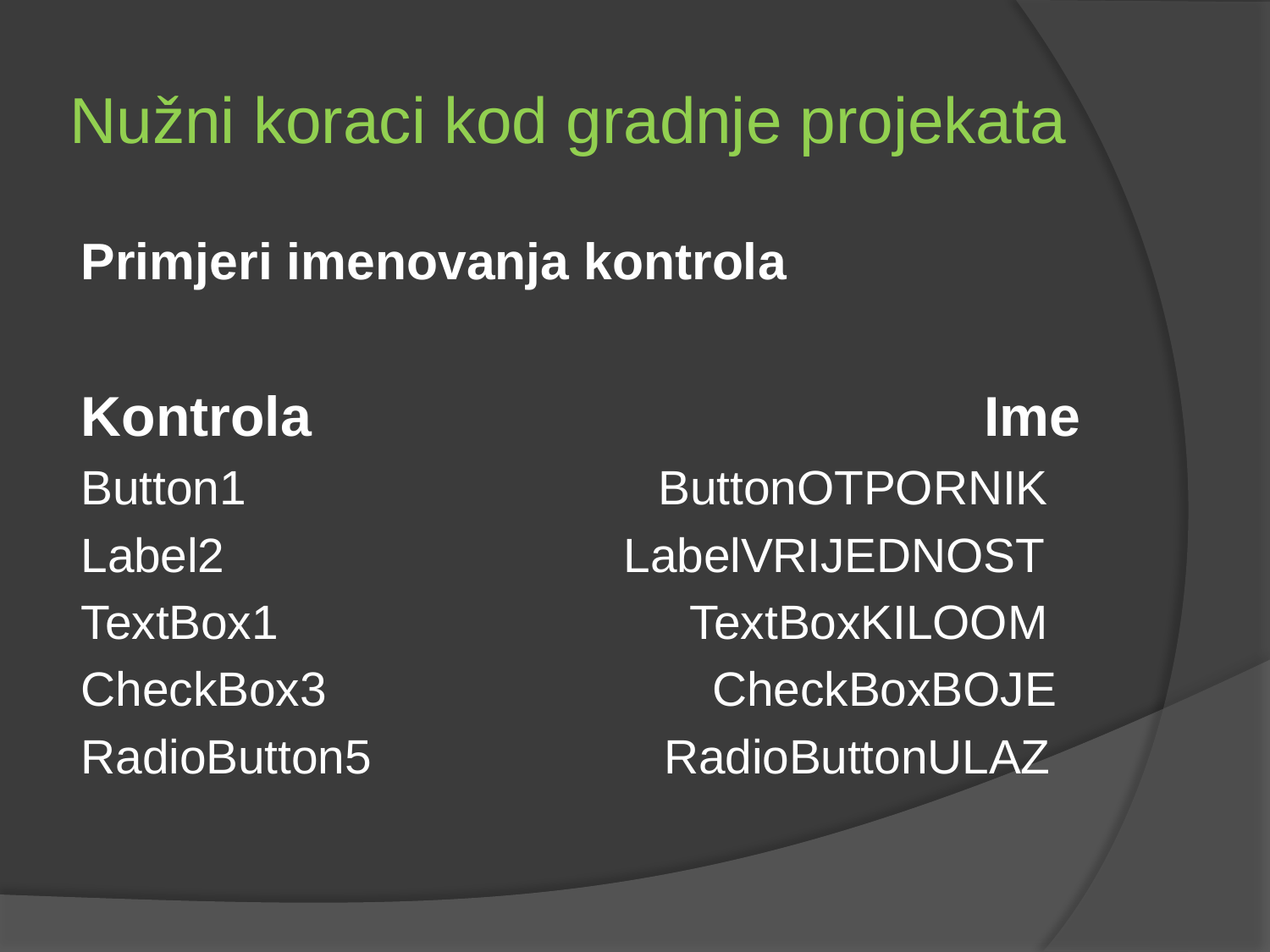

# Nužni koraci kod gradnje projekata
Primjeri imenovanja kontrola

Kontrola                                           Ime
Button1                               ButtonOTPORNIK
Label2                              LabelVRIJEDNOST
TextBox1                               TextBoxKILOOM
CheckBox3                             CheckBoxBOJE
RadioButton5                      RadioButtonULAZ